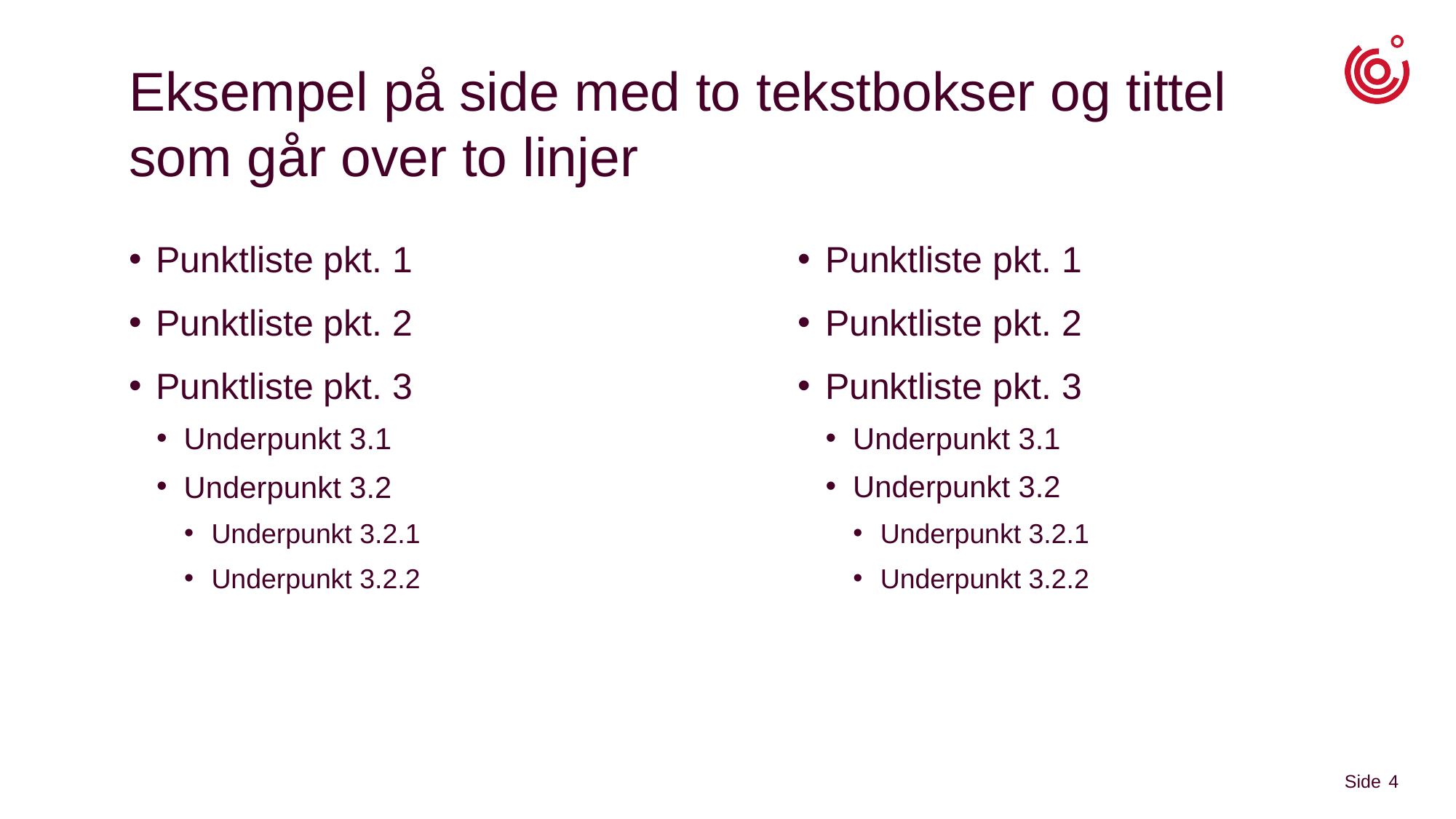

# Eksempel på side med to tekstbokser og tittel som går over to linjer
Punktliste pkt. 1
Punktliste pkt. 2
Punktliste pkt. 3
Underpunkt 3.1
Underpunkt 3.2
Underpunkt 3.2.1
Underpunkt 3.2.2
Punktliste pkt. 1
Punktliste pkt. 2
Punktliste pkt. 3
Underpunkt 3.1
Underpunkt 3.2
Underpunkt 3.2.1
Underpunkt 3.2.2
4